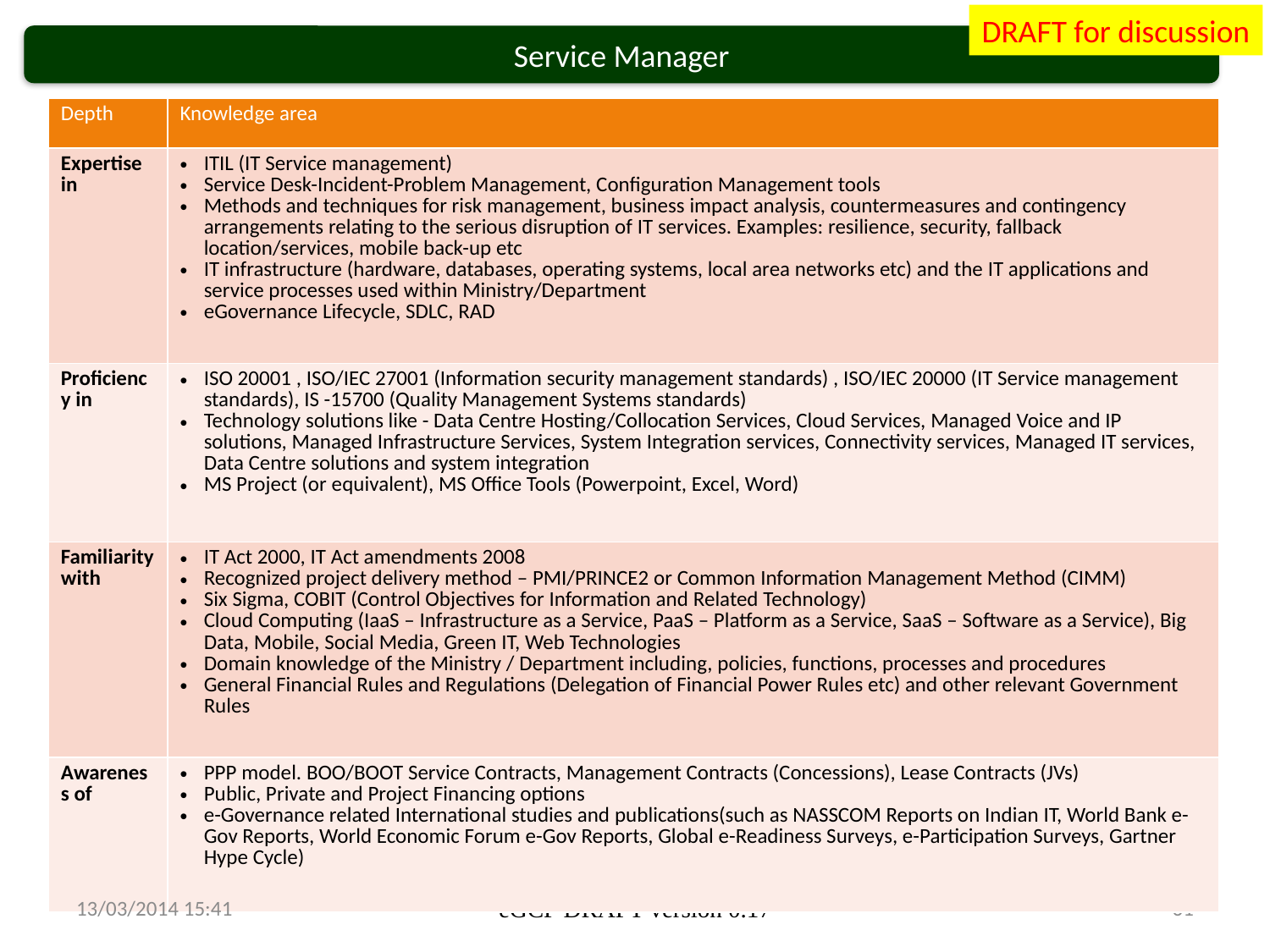

DRAFT for discussion
Service Manager
| Depth | Knowledge area |
| --- | --- |
| Expertise in | ITIL (IT Service management) Service Desk-Incident-Problem Management, Configuration Management tools Methods and techniques for risk management, business impact analysis, countermeasures and contingency arrangements relating to the serious disruption of IT services. Examples: resilience, security, fallback location/services, mobile back-up etc IT infrastructure (hardware, databases, operating systems, local area networks etc) and the IT applications and service processes used within Ministry/Department eGovernance Lifecycle, SDLC, RAD |
| Proficiency in | ISO 20001 , ISO/IEC 27001 (Information security management standards) , ISO/IEC 20000 (IT Service management standards), IS -15700 (Quality Management Systems standards) Technology solutions like - Data Centre Hosting/Collocation Services, Cloud Services, Managed Voice and IP solutions, Managed Infrastructure Services, System Integration services, Connectivity services, Managed IT services, Data Centre solutions and system integration MS Project (or equivalent), MS Office Tools (Powerpoint, Excel, Word) |
| Familiarity with | IT Act 2000, IT Act amendments 2008 Recognized project delivery method – PMI/PRINCE2 or Common Information Management Method (CIMM) Six Sigma, COBIT (Control Objectives for Information and Related Technology) Cloud Computing (IaaS – Infrastructure as a Service, PaaS – Platform as a Service, SaaS – Software as a Service), Big Data, Mobile, Social Media, Green IT, Web Technologies Domain knowledge of the Ministry / Department including, policies, functions, processes and procedures General Financial Rules and Regulations (Delegation of Financial Power Rules etc) and other relevant Government Rules |
| Awareness of | PPP model. BOO/BOOT Service Contracts, Management Contracts (Concessions), Lease Contracts (JVs) Public, Private and Project Financing options e-Governance related International studies and publications(such as NASSCOM Reports on Indian IT, World Bank e-Gov Reports, World Economic Forum e-Gov Reports, Global e-Readiness Surveys, e-Participation Surveys, Gartner Hype Cycle) |
13/03/2014 15:41
eGCF DRAFT version 0.17
61